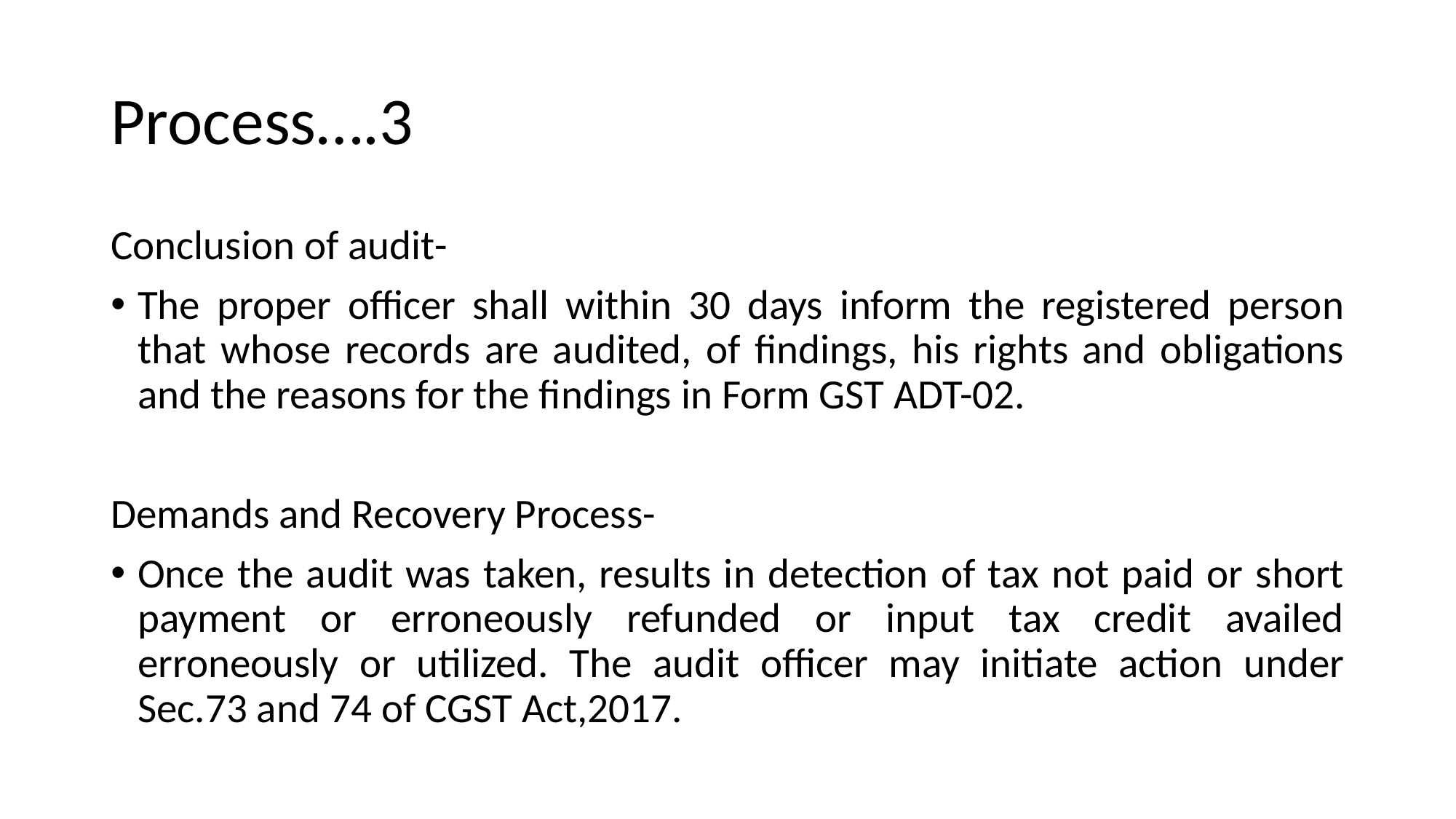

# Process….3
Conclusion of audit-
The proper officer shall within 30 days inform the registered person that whose records are audited, of findings, his rights and obligations and the reasons for the findings in Form GST ADT-02.

Demands and Recovery Process-
Once the audit was taken, results in detection of tax not paid or short payment or erroneously refunded or input tax credit availed erroneously or utilized. The audit officer may initiate action under Sec.73 and 74 of CGST Act,2017.